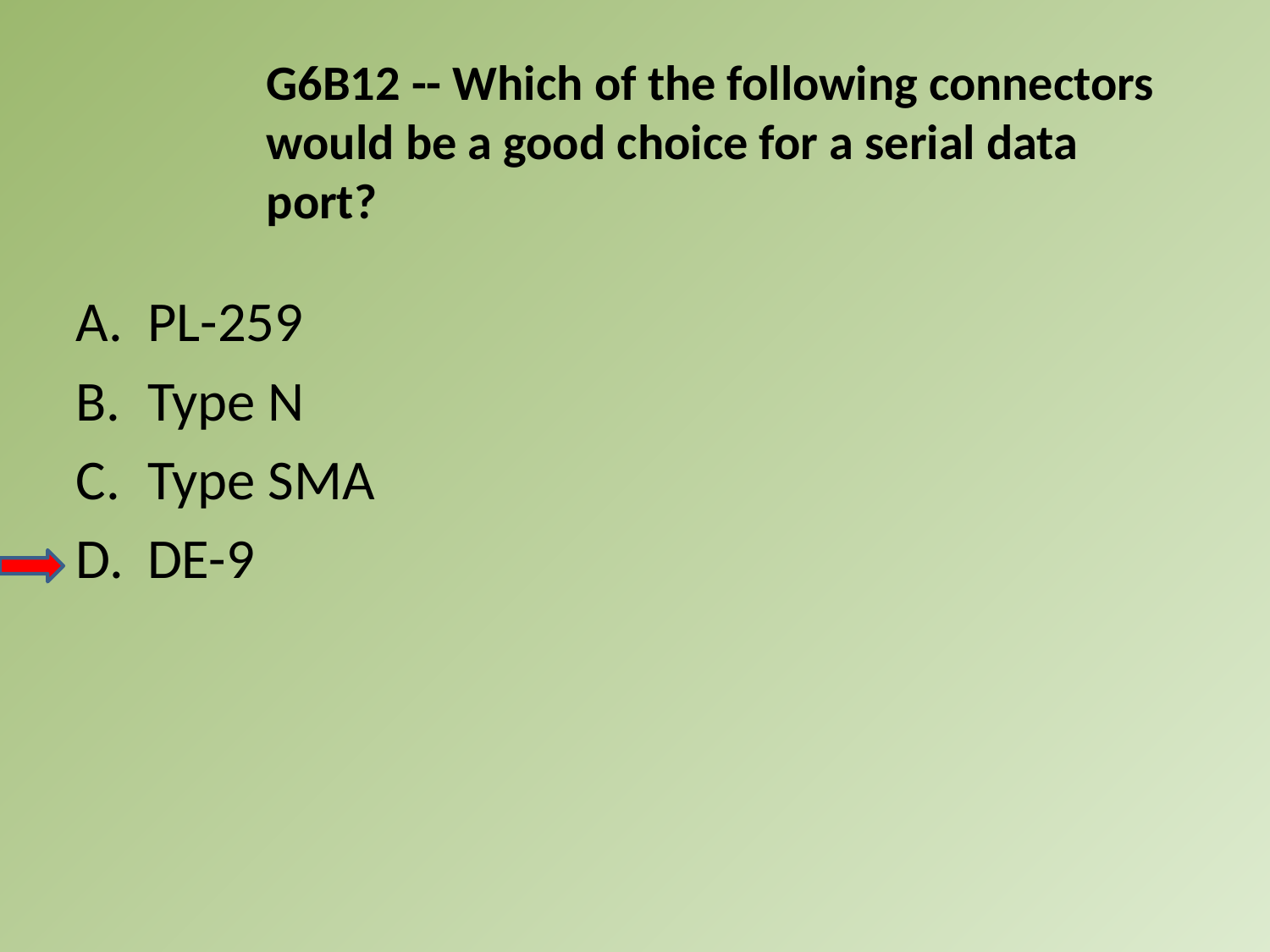

G6B12 -- Which of the following connectors would be a good choice for a serial data port?
PL-259
Type N
Type SMA
DE-9